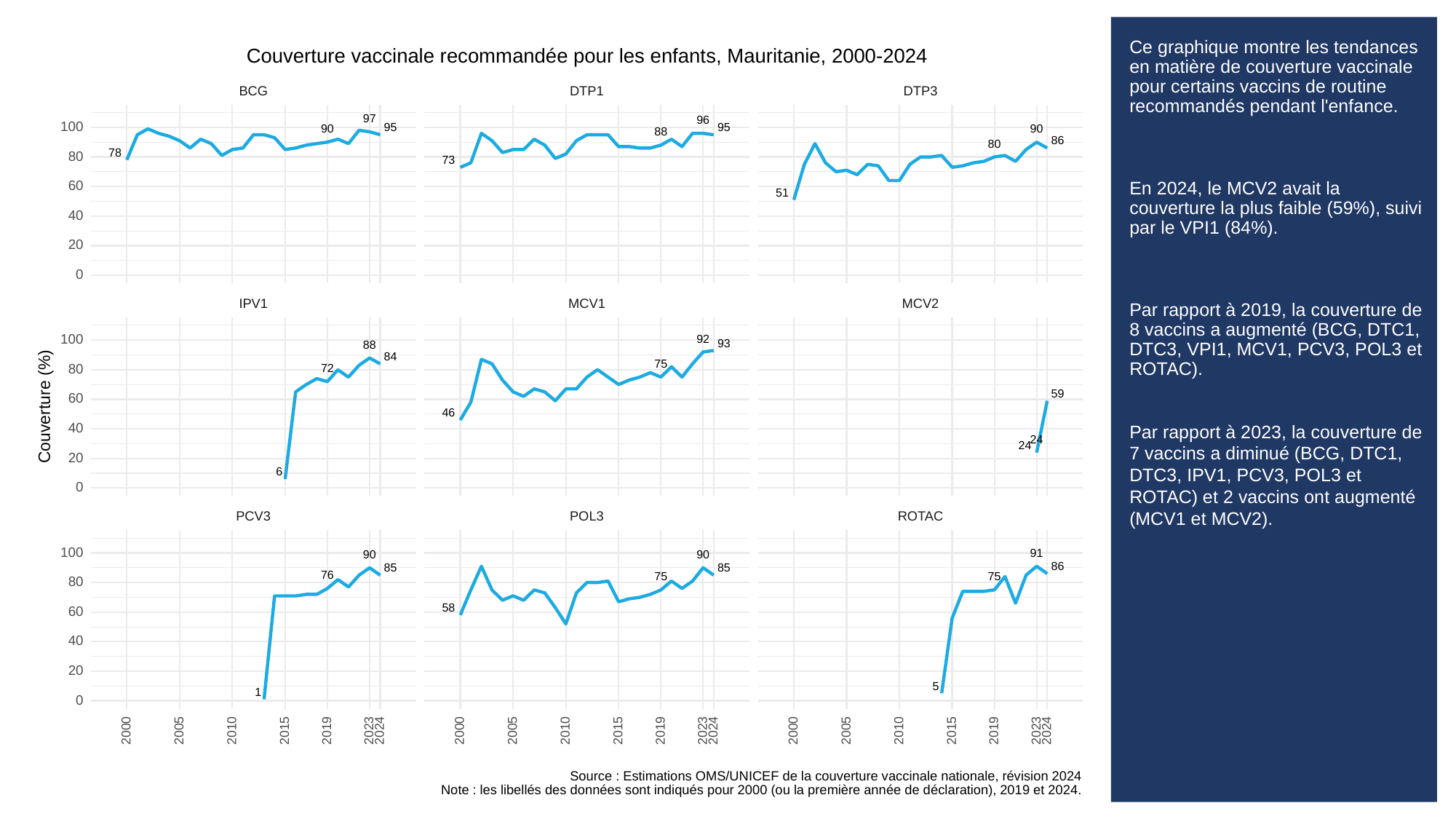

# Ce graphique montre les tendances en matière de couverture vaccinale pour certains vaccins de routine recommandés pendant l'enfance.

En 2024, le MCV2 avait la couverture la plus faible (59%), suivi par le VPI1 (84%).

Par rapport à 2019, la couverture de 8 vaccins a augmenté (BCG, DTC1, DTC3, VPI1, MCV1, PCV3, POL3 et ROTAC).

Par rapport à 2023, la couverture de 7 vaccins a diminué (BCG, DTC1, DTC3, IPV1, PCV3, POL3 et ROTAC) et 2 vaccins ont augmenté (MCV1 et MCV2).

Couverture vaccinale recommandée pour les enfants, Mauritanie, 2000-2024
BCG
DTP3
DTP1

97
96
100
95
95
90
90

88

86
80

78
80
73

60

51

40

20

0

MCV1
MCV2
IPV1

100
92
93

88

84

75
80
72

59
60
Couverture (%)

46

40

24
24

20

6

0

POL3
PCV3
ROTAC

100
91
90
90

86
85
85

76
75
75
80

58
60

40

20

5

1
0

2023
2023
2023
2000
2005
2010
2015
2019
2024
2000
2005
2010
2015
2019
2024
2000
2005
2010
2015
2019
2024
Source : Estimations OMS/UNICEF de la couverture vaccinale nationale, révision 2024
Note : les libellés des données sont indiqués pour 2000 (ou la première année de déclaration), 2019 et 2024.